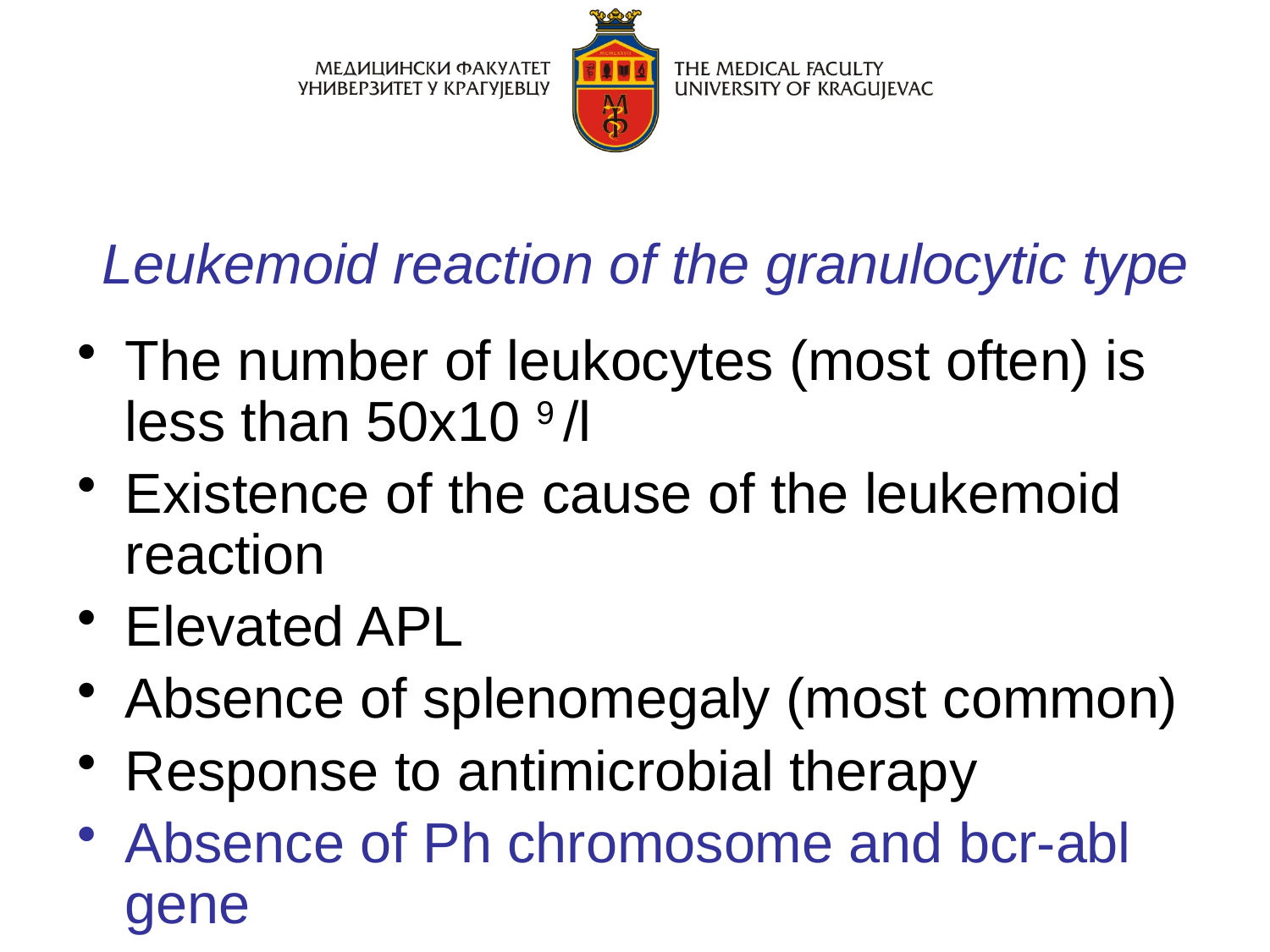

# Leukemoid reaction of the granulocytic type

The number of leukocytes (most often) is less than 50x10 9 /l
Existence of the cause of the leukemoid reaction
Elevated APL
Absence of splenomegaly (most common)
Response to antimicrobial therapy
Absence of Ph chromosome and bcr-abl gene